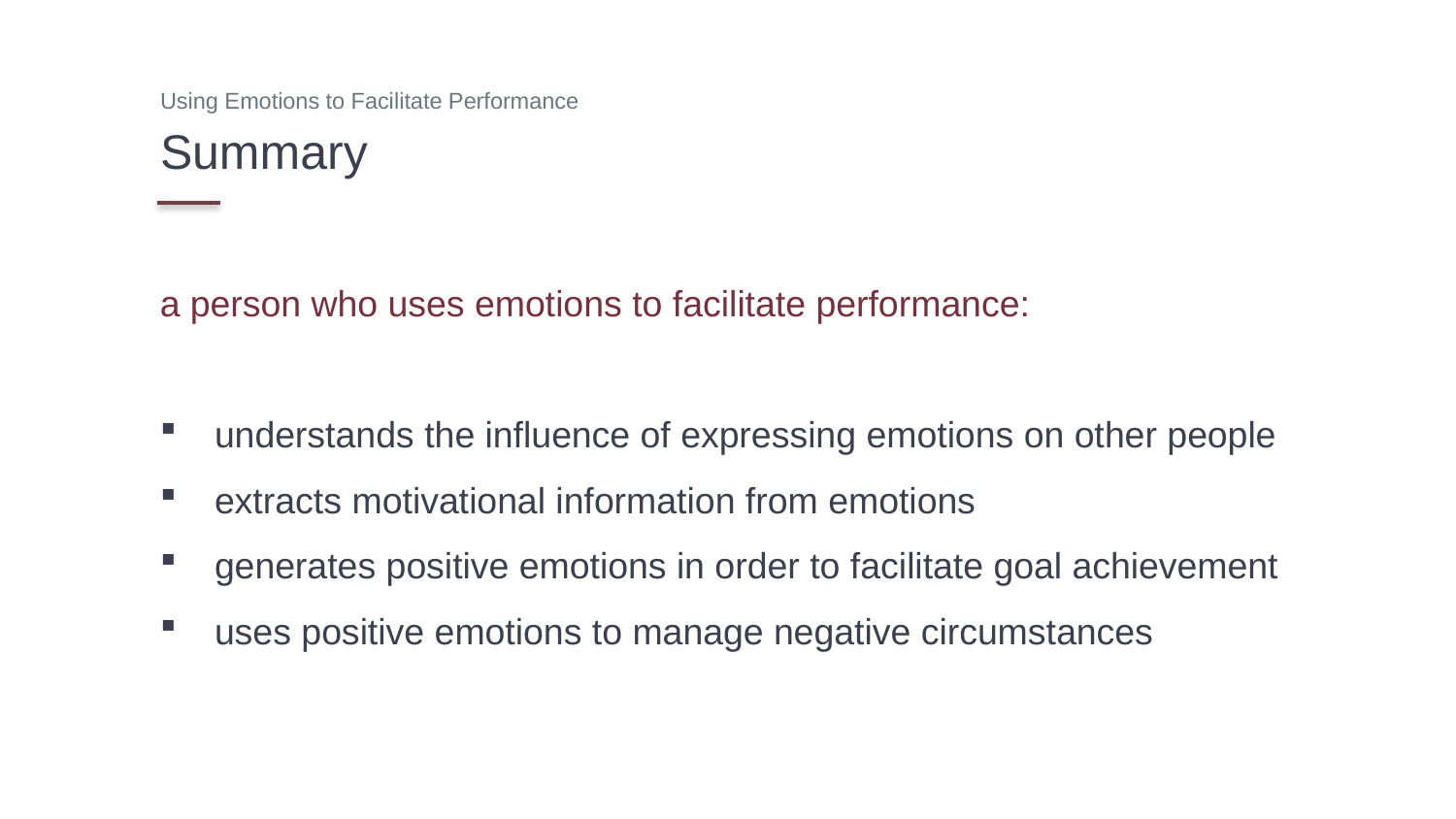

Using Emotions to Facilitate Performance
# Summary
a person who uses emotions to facilitate performance:

understands the influence of expressing emotions on other people
extracts motivational information from emotions
generates positive emotions in order to facilitate goal achievement
uses positive emotions to manage negative circumstances